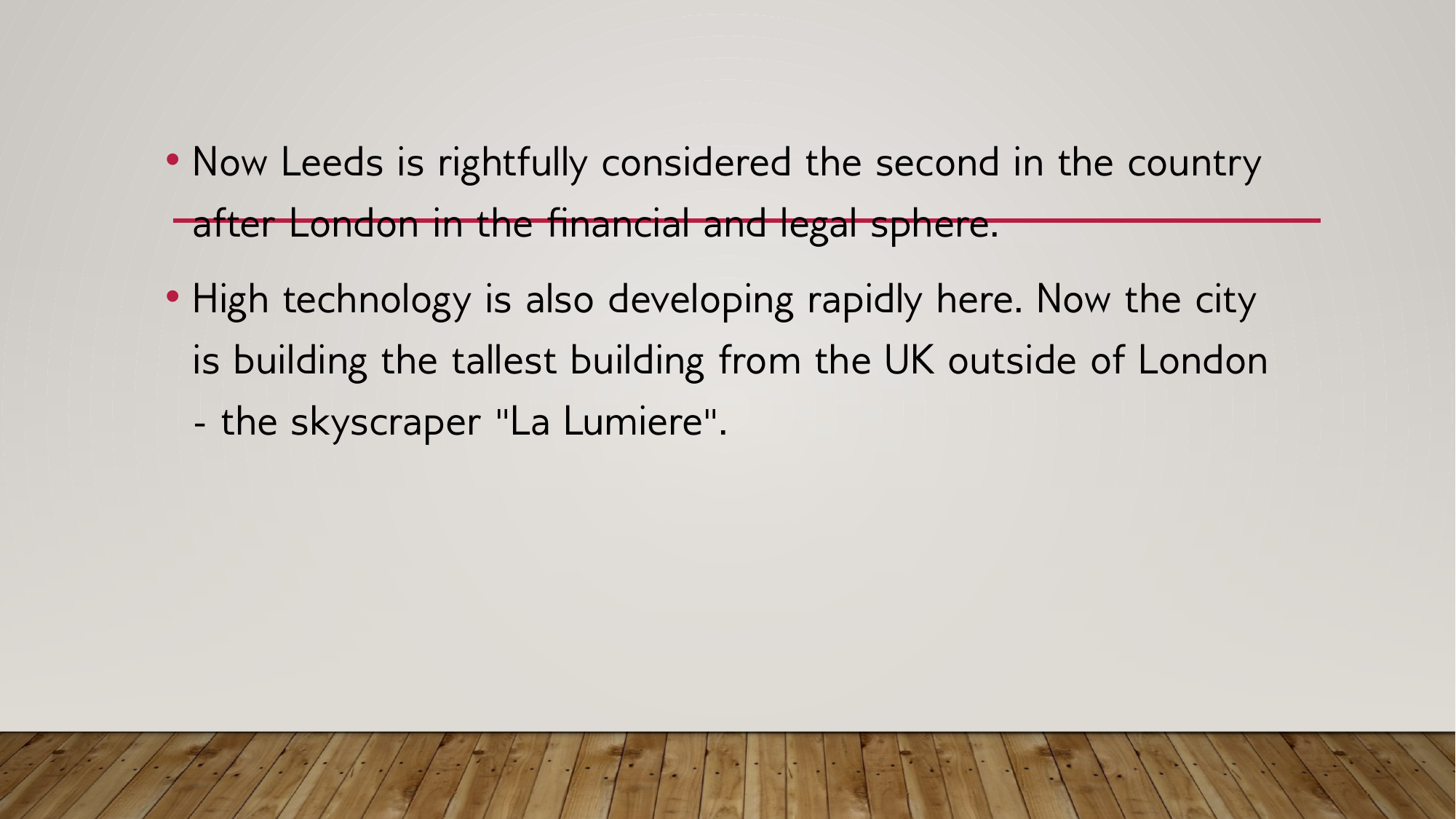

Now Leeds is rightfully considered the second in the country after London in the financial and legal sphere.
High technology is also developing rapidly here. Now the city is building the tallest building from the UK outside of London - the skyscraper "La Lumiere".